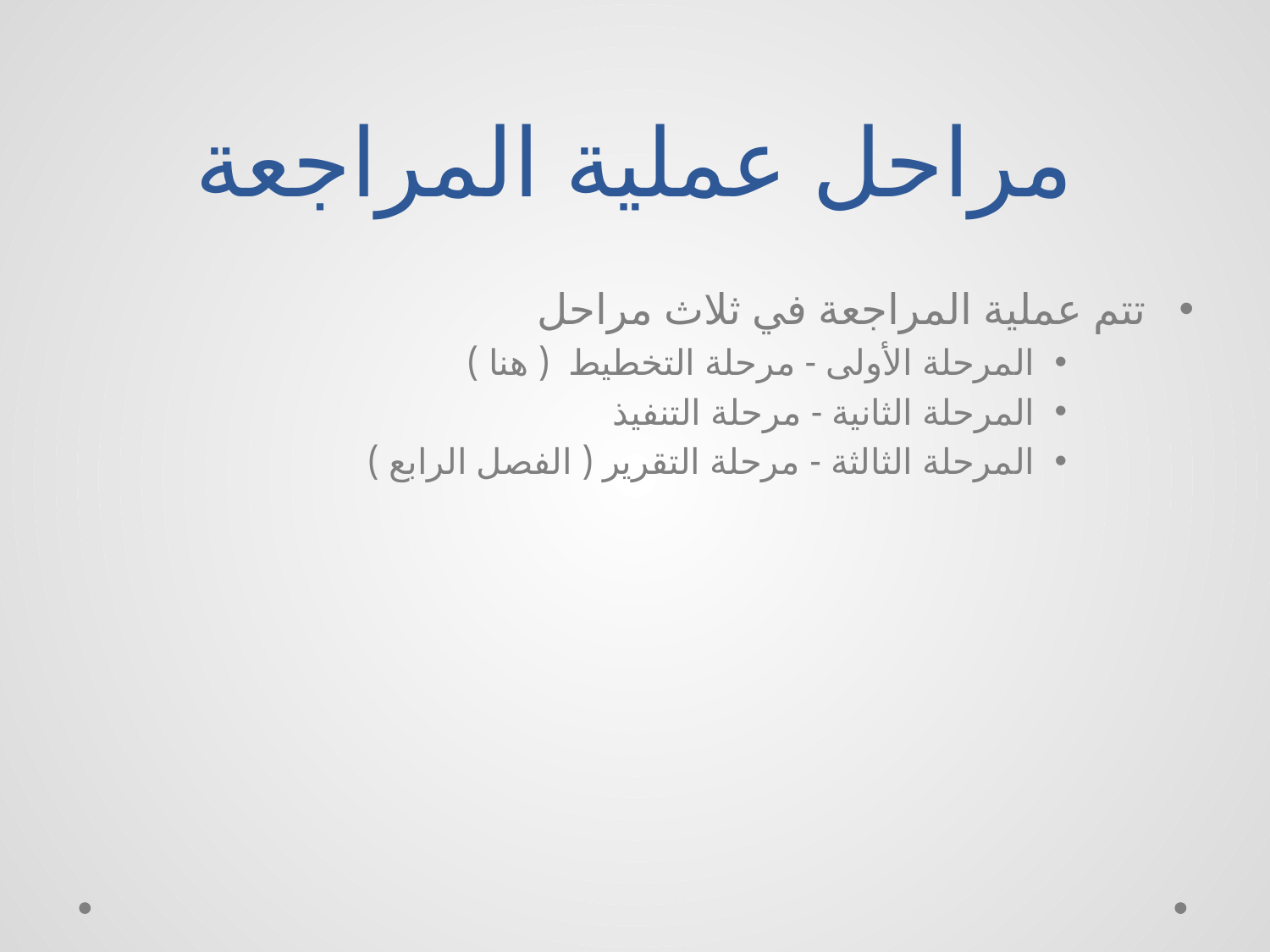

# مراحل عملية المراجعة
تتم عملية المراجعة في ثلاث مراحل
المرحلة الأولى - مرحلة التخطيط  ( هنا )
المرحلة الثانية - مرحلة التنفيذ
المرحلة الثالثة - مرحلة التقرير ( الفصل الرابع )